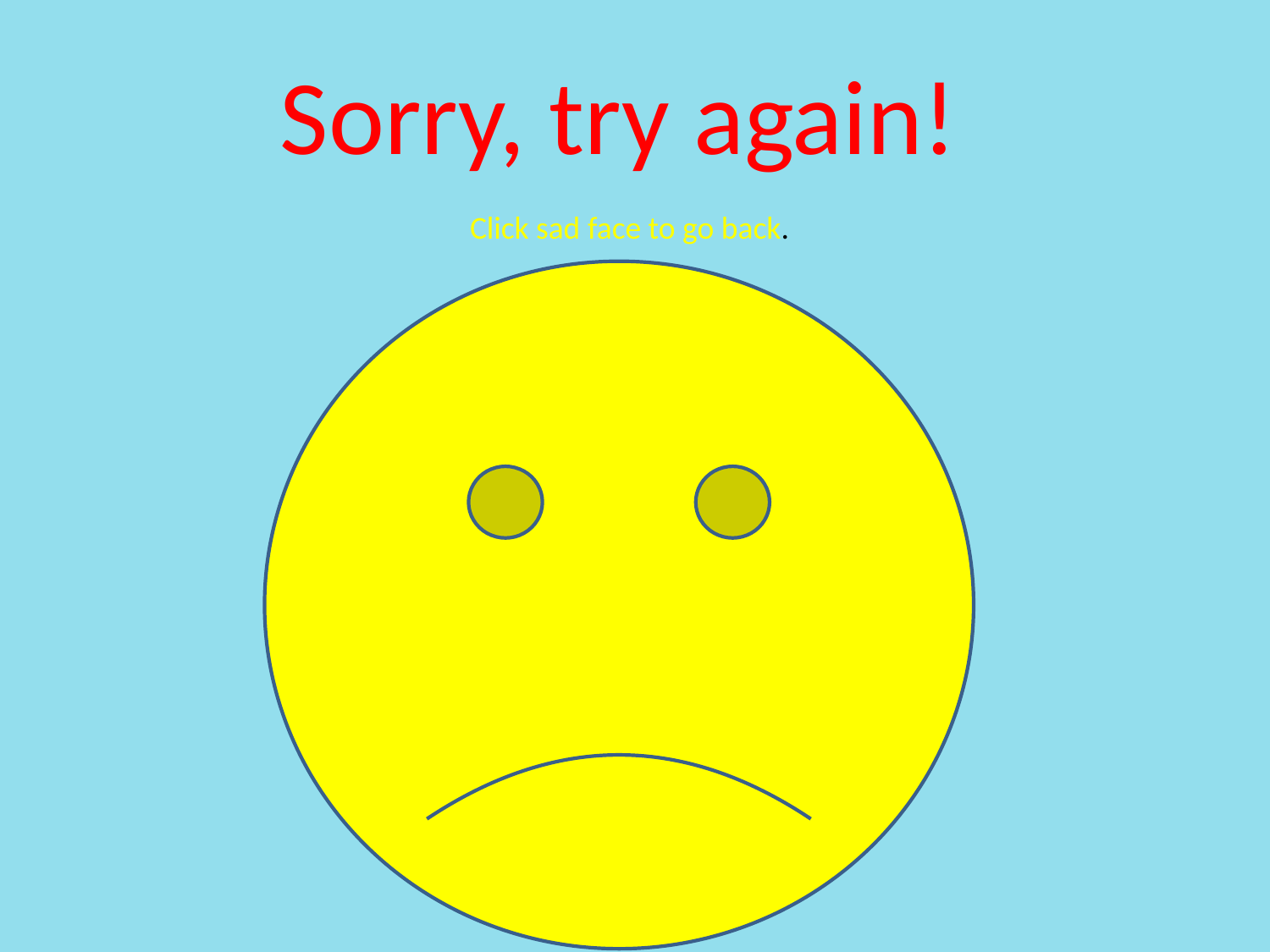

Sorry, try again!
Click sad face to go back.